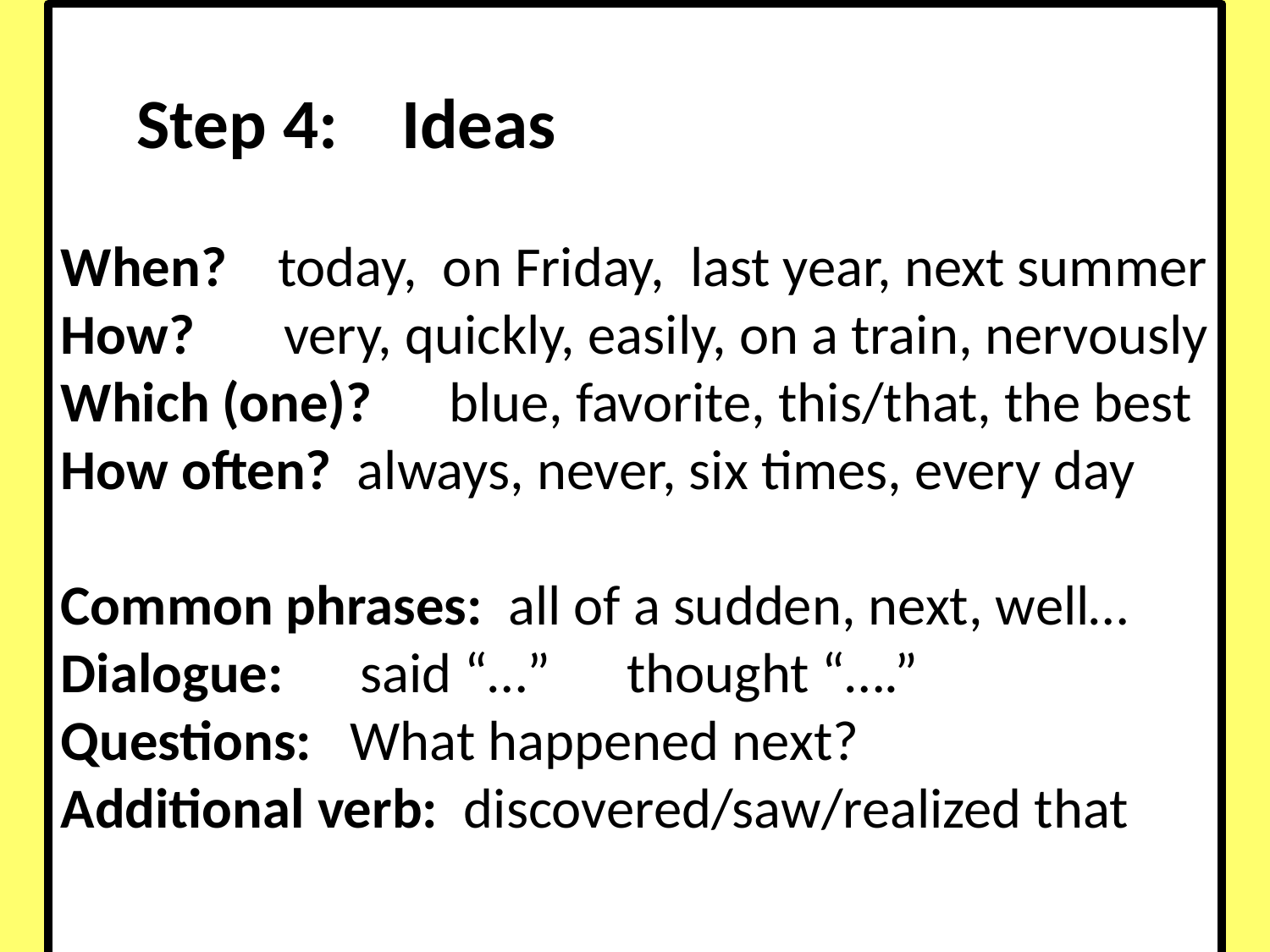

Step 4:    Ideas

When?    today,  on Friday,  last year, next summer
How?       very, quickly, easily, on a train, nervously
Which (one)?      blue, favorite, this/that, the best
How often?  always, never, six times, every day

Common phrases:  all of a sudden, next, well…
Dialogue:      said “…”      thought “….”
Questions:   What happened next?
Additional verb:  discovered/saw/realized that

#